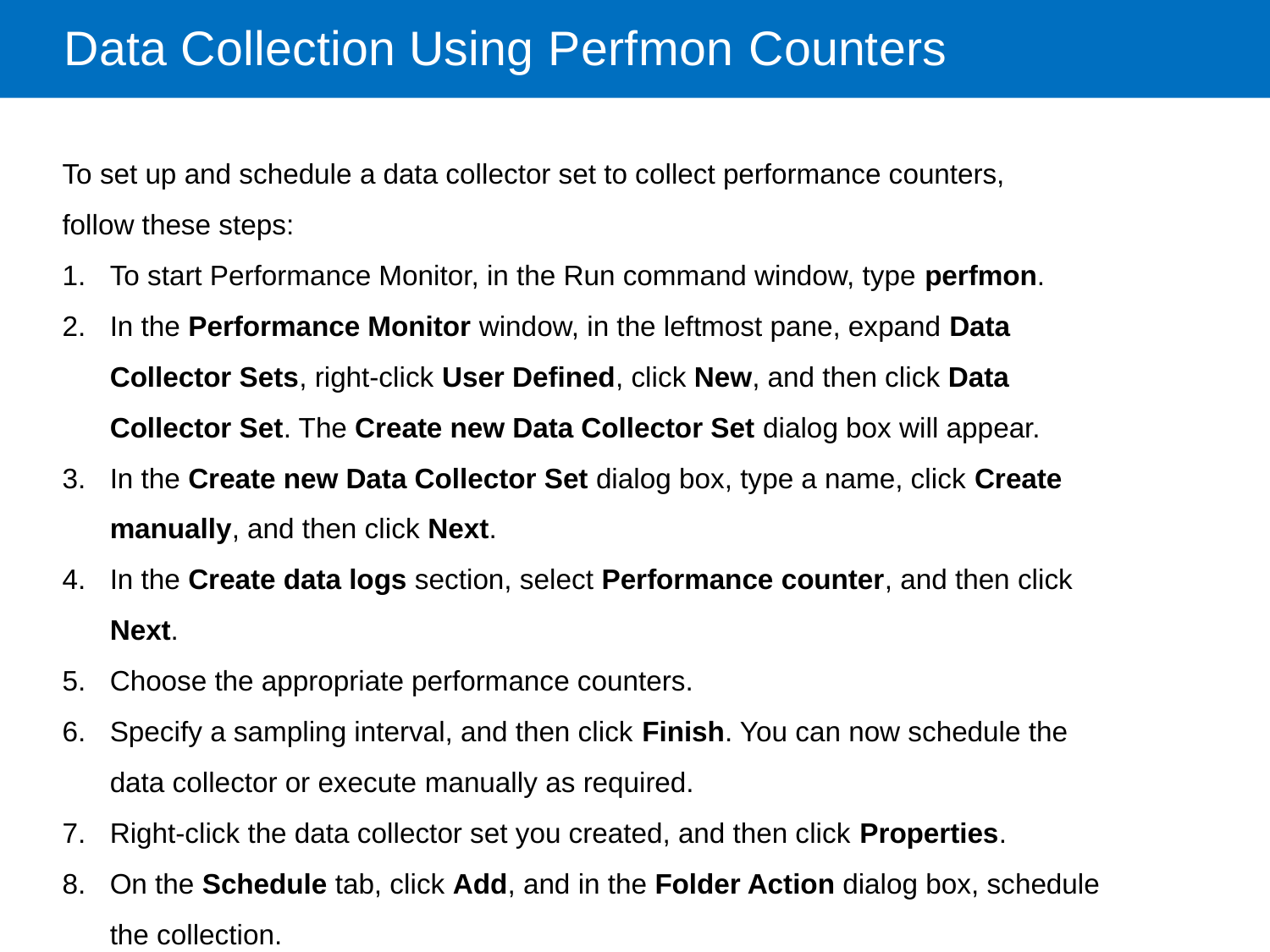

Data Collection Using Perfmon Counters

To set up and schedule a data collector set to collect performance counters,
follow these steps:
To start Performance Monitor, in the Run command window, type perfmon.
In the Performance Monitor window, in the leftmost pane, expand Data Collector Sets, right-click User Defined, click New, and then click Data Collector Set. The Create new Data Collector Set dialog box will appear.
In the Create new Data Collector Set dialog box, type a name, click Create manually, and then click Next.
In the Create data logs section, select Performance counter, and then click Next.
Choose the appropriate performance counters.
Specify a sampling interval, and then click Finish. You can now schedule the data collector or execute manually as required.
Right-click the data collector set you created, and then click Properties.
On the Schedule tab, click Add, and in the Folder Action dialog box, schedule the collection.
On the Stop Condition tab, specify a duration or maximum size for the set.